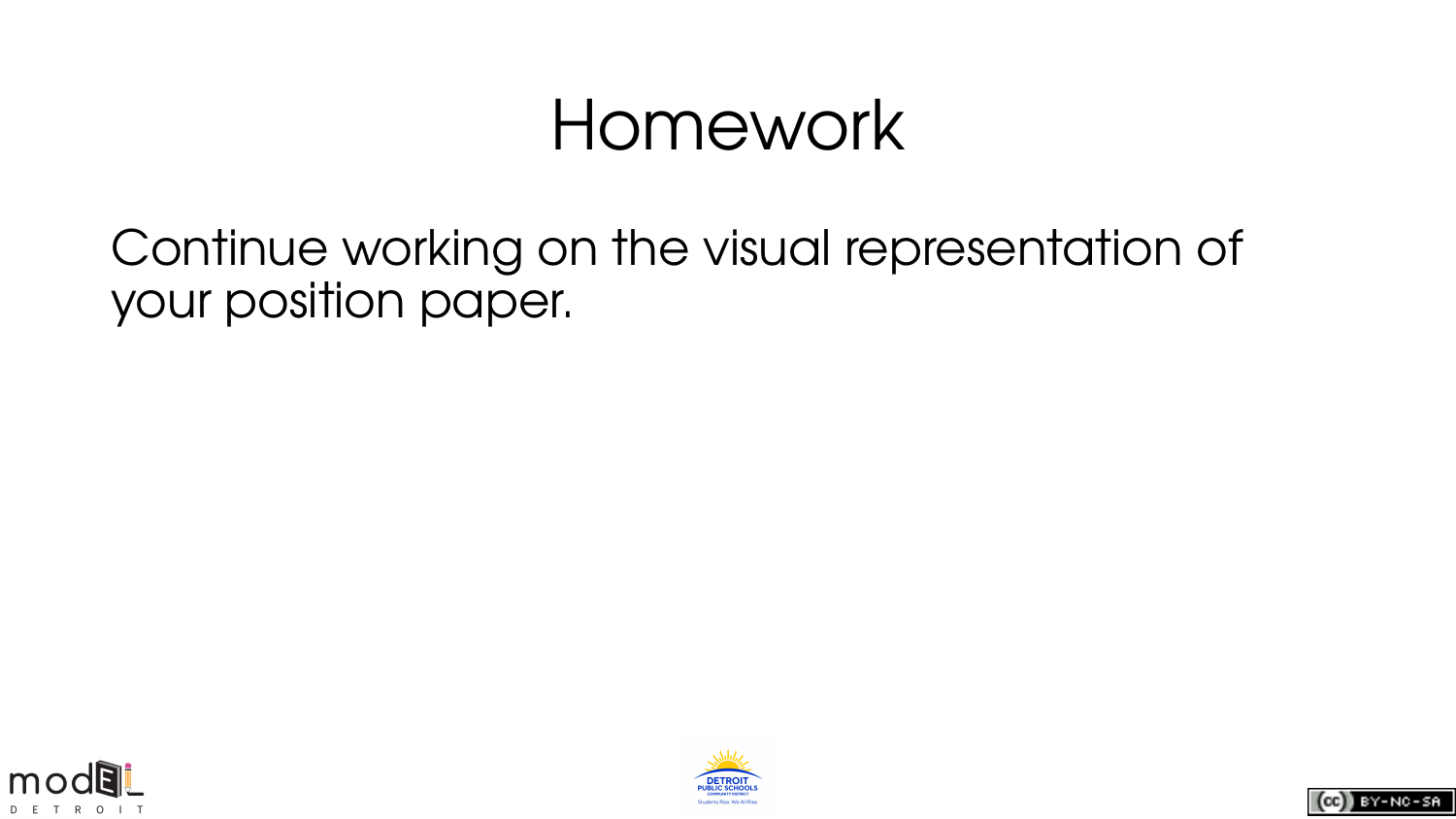

# Homework
Continue working on the visual representation of your position paper.